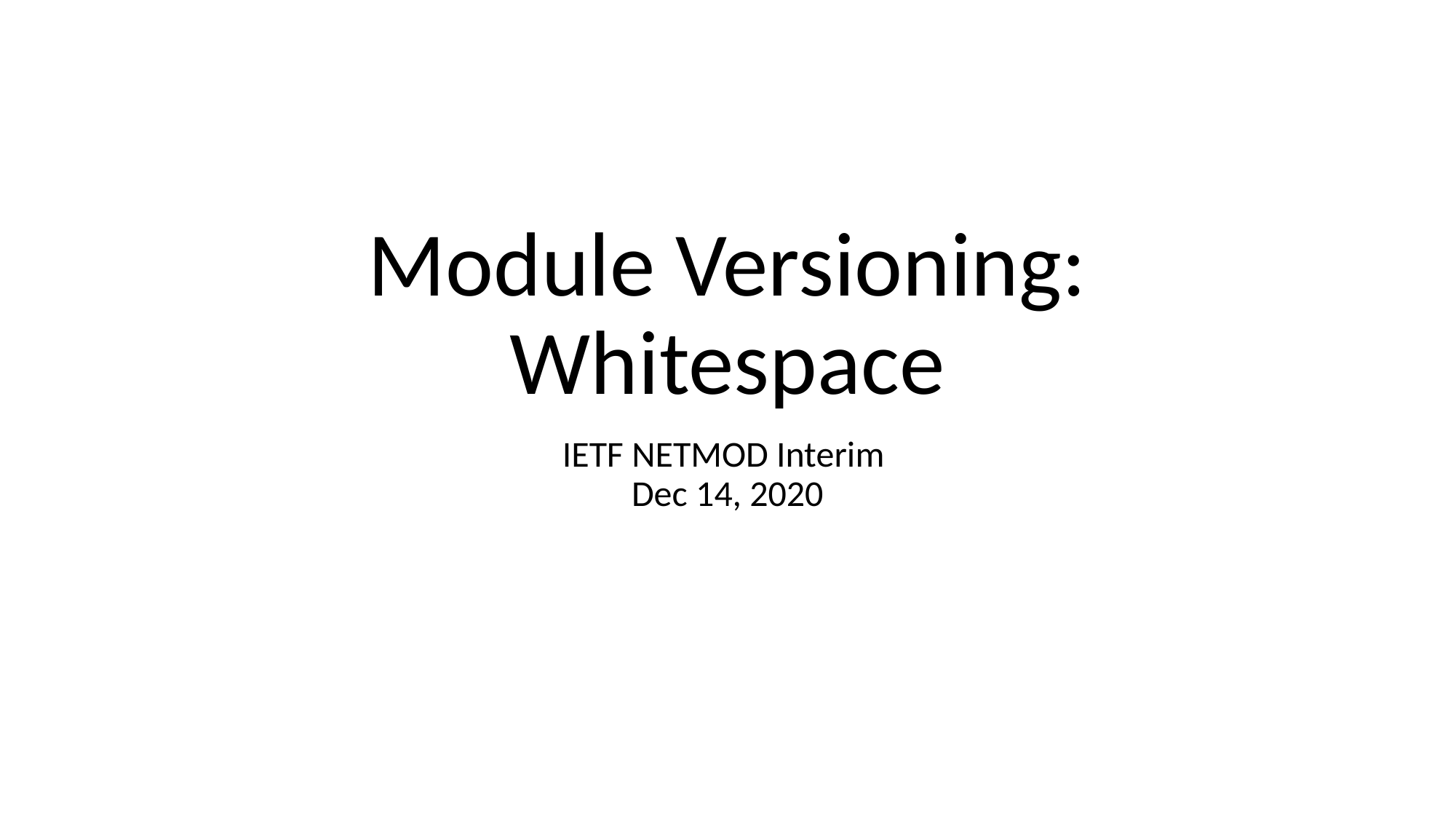

# Module Versioning: Whitespace
IETF NETMOD Interim
Dec 14, 2020